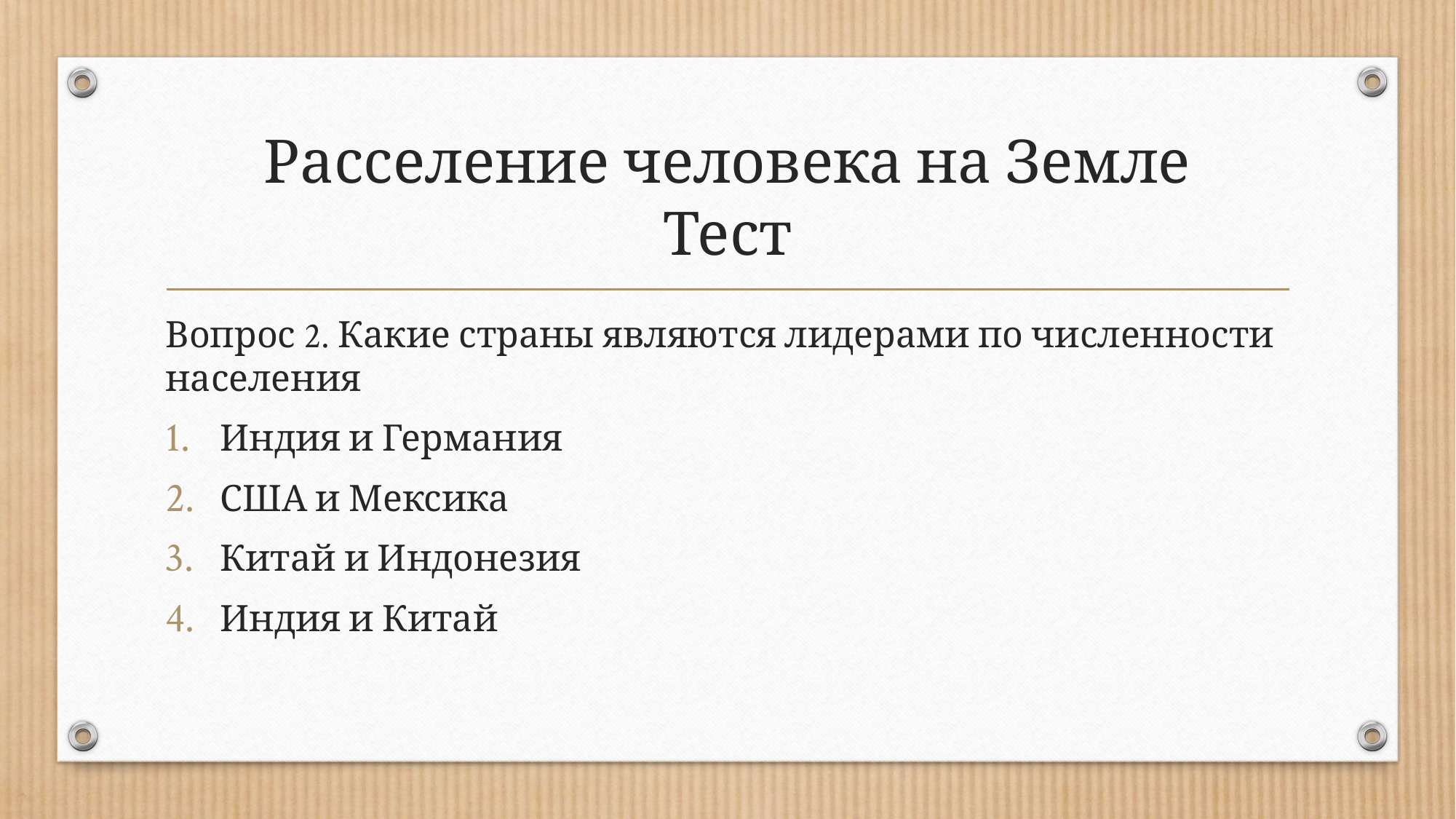

# Расселение человека на Земле Тест
Вопрос 2. Какие страны являются лидерами по численности населения
Индия и Германия
США и Мексика
Китай и Индонезия
Индия и Китай